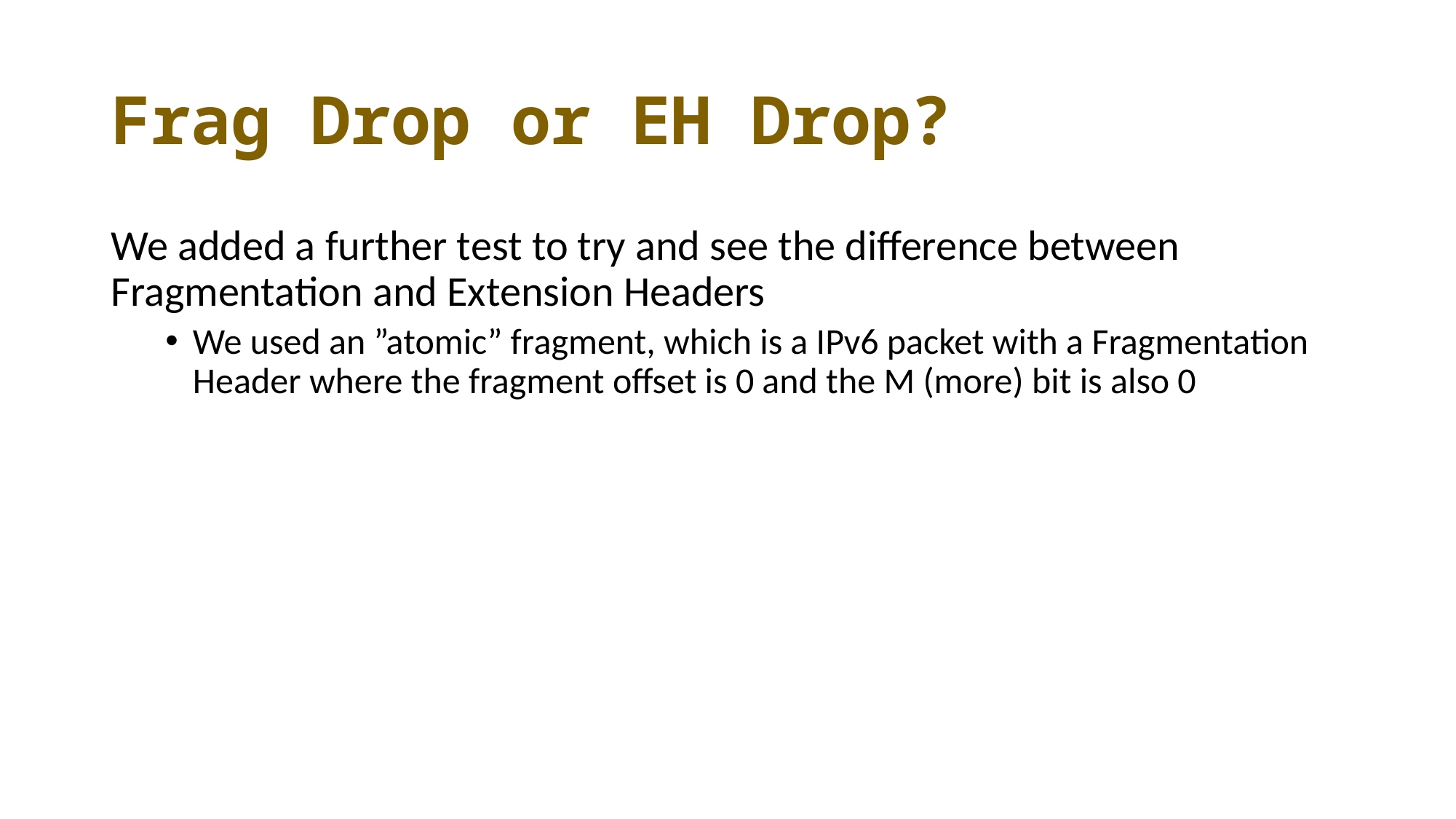

# Frag Drop or EH Drop?
We added a further test to try and see the difference between Fragmentation and Extension Headers
We used an ”atomic” fragment, which is a IPv6 packet with a Fragmentation Header where the fragment offset is 0 and the M (more) bit is also 0